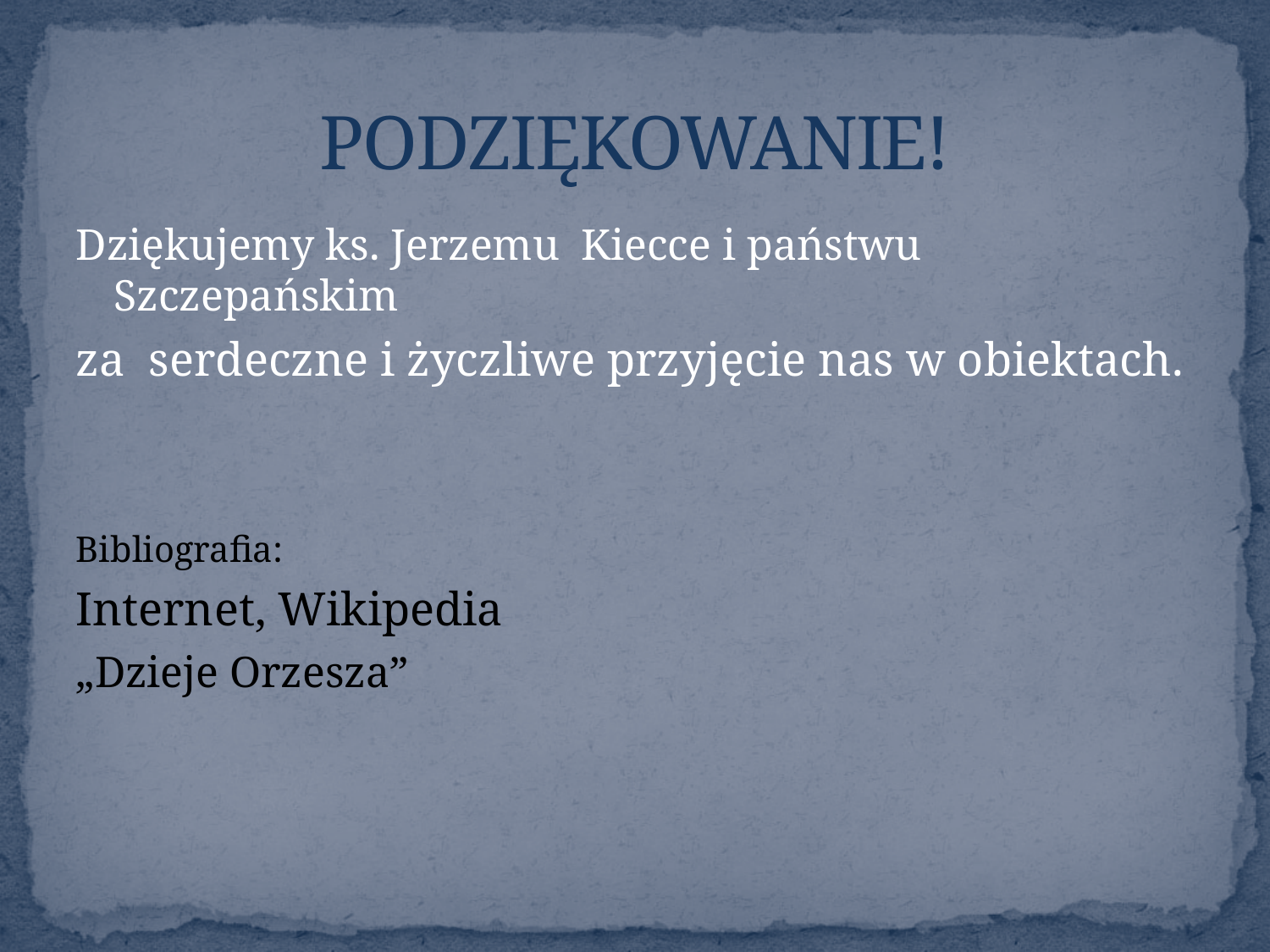

# PODZIĘKOWANIE!
Dziękujemy ks. Jerzemu  Kiecce i państwu Szczepańskim
za  serdeczne i życzliwe przyjęcie nas w obiektach.

Bibliografia:
Internet, Wikipedia
„Dzieje Orzesza”